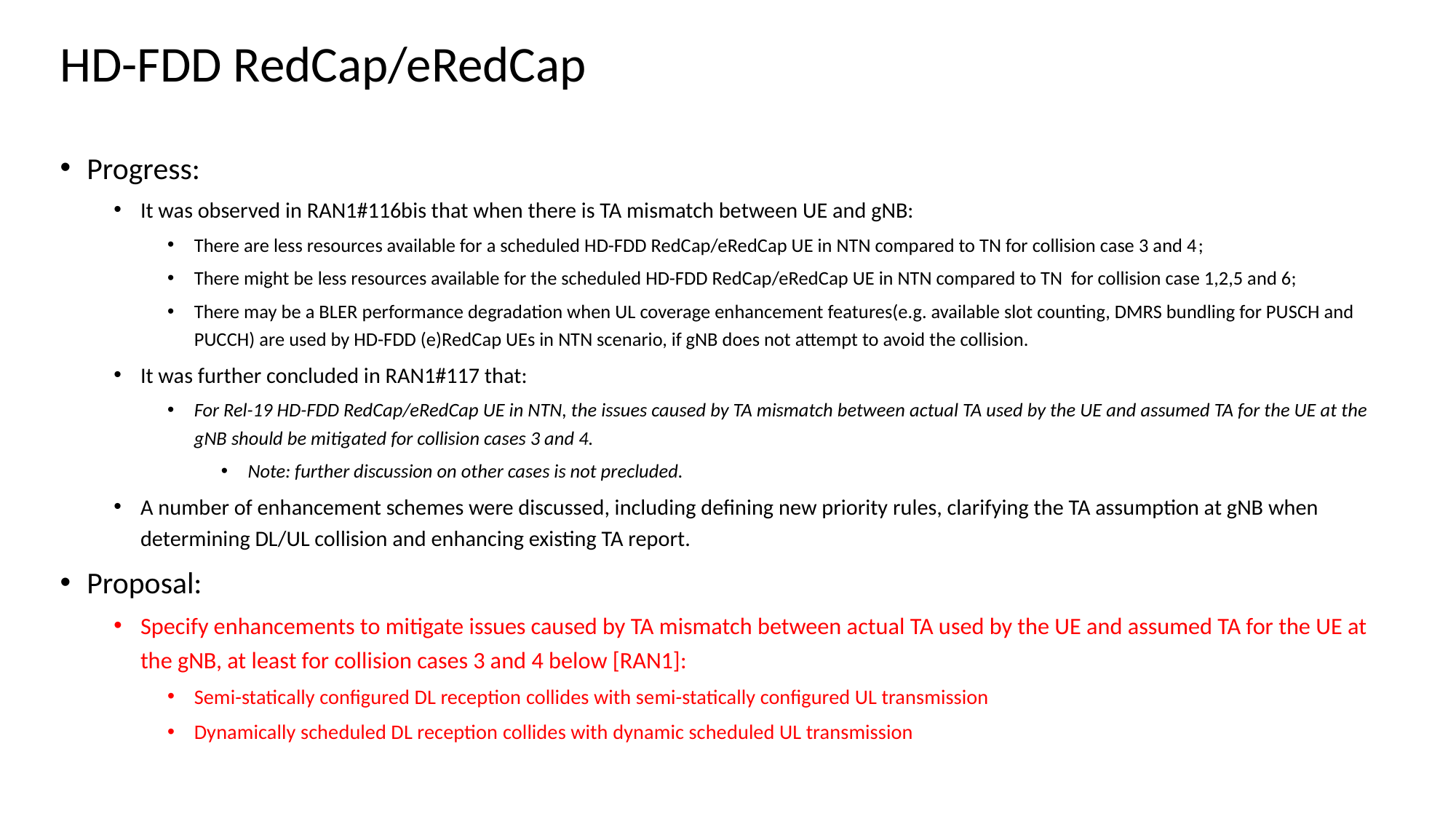

# HD-FDD RedCap/eRedCap
Progress:
It was observed in RAN1#116bis that when there is TA mismatch between UE and gNB:
There are less resources available for a scheduled HD-FDD RedCap/eRedCap UE in NTN compared to TN for collision case 3 and 4;
There might be less resources available for the scheduled HD-FDD RedCap/eRedCap UE in NTN compared to TN  for collision case 1,2,5 and 6;
There may be a BLER performance degradation when UL coverage enhancement features(e.g. available slot counting, DMRS bundling for PUSCH and PUCCH) are used by HD-FDD (e)RedCap UEs in NTN scenario, if gNB does not attempt to avoid the collision.
It was further concluded in RAN1#117 that:
For Rel-19 HD-FDD RedCap/eRedCap UE in NTN, the issues caused by TA mismatch between actual TA used by the UE and assumed TA for the UE at the gNB should be mitigated for collision cases 3 and 4.
Note: further discussion on other cases is not precluded.
A number of enhancement schemes were discussed, including defining new priority rules, clarifying the TA assumption at gNB when determining DL/UL collision and enhancing existing TA report.
Proposal:
Specify enhancements to mitigate issues caused by TA mismatch between actual TA used by the UE and assumed TA for the UE at the gNB, at least for collision cases 3 and 4 below [RAN1]:
Semi-statically configured DL reception collides with semi-statically configured UL transmission
Dynamically scheduled DL reception collides with dynamic scheduled UL transmission